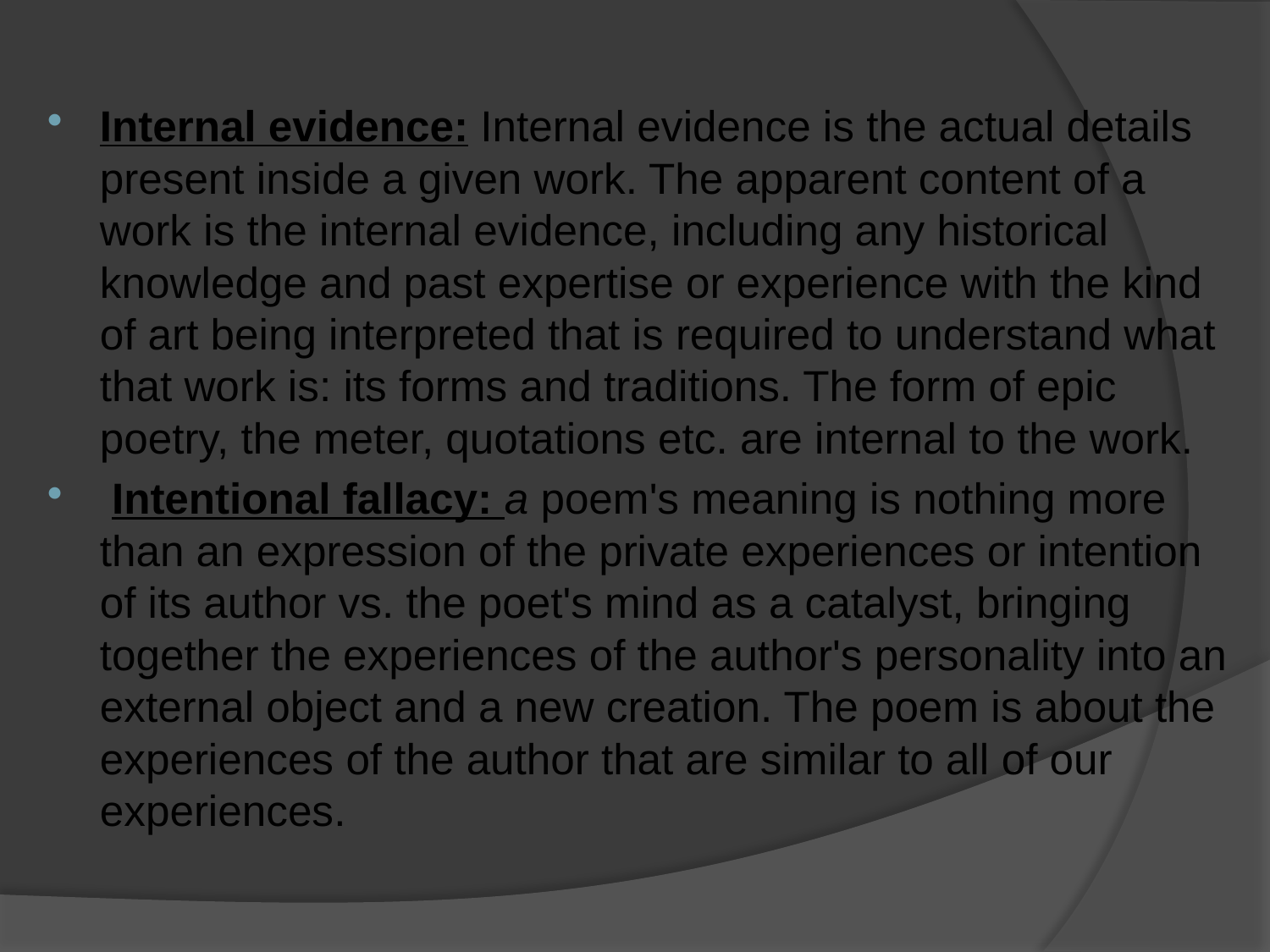

Internal evidence: Internal evidence is the actual details present inside a given work. The apparent content of a work is the internal evidence, including any historical knowledge and past expertise or experience with the kind of art being interpreted that is required to understand what that work is: its forms and traditions. The form of epic poetry, the meter, quotations etc. are internal to the work.
 Intentional fallacy: a poem's meaning is nothing more than an expression of the private experiences or intention of its author vs. the poet's mind as a catalyst, bringing together the experiences of the author's personality into an external object and a new creation. The poem is about the experiences of the author that are similar to all of our experiences.